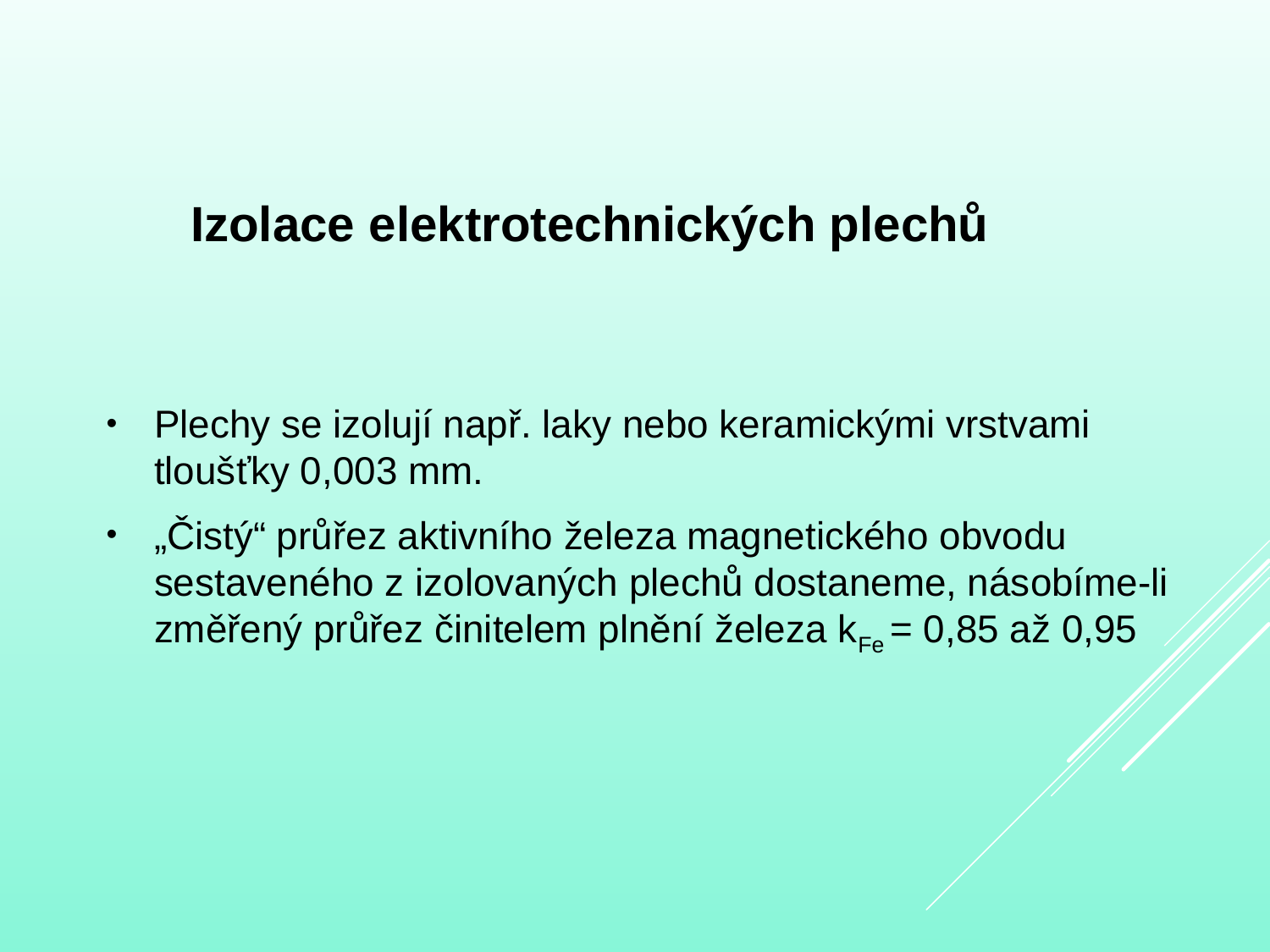

# Izolace elektrotechnických plechů

Plechy se izolují např. laky nebo keramickými vrstvami tloušťky 0,003 mm.
„Čistý“ průřez aktivního železa magnetického obvodu sestaveného z izolovaných plechů dostaneme, násobíme-li změřený průřez činitelem plnění železa kFe = 0,85 až 0,95